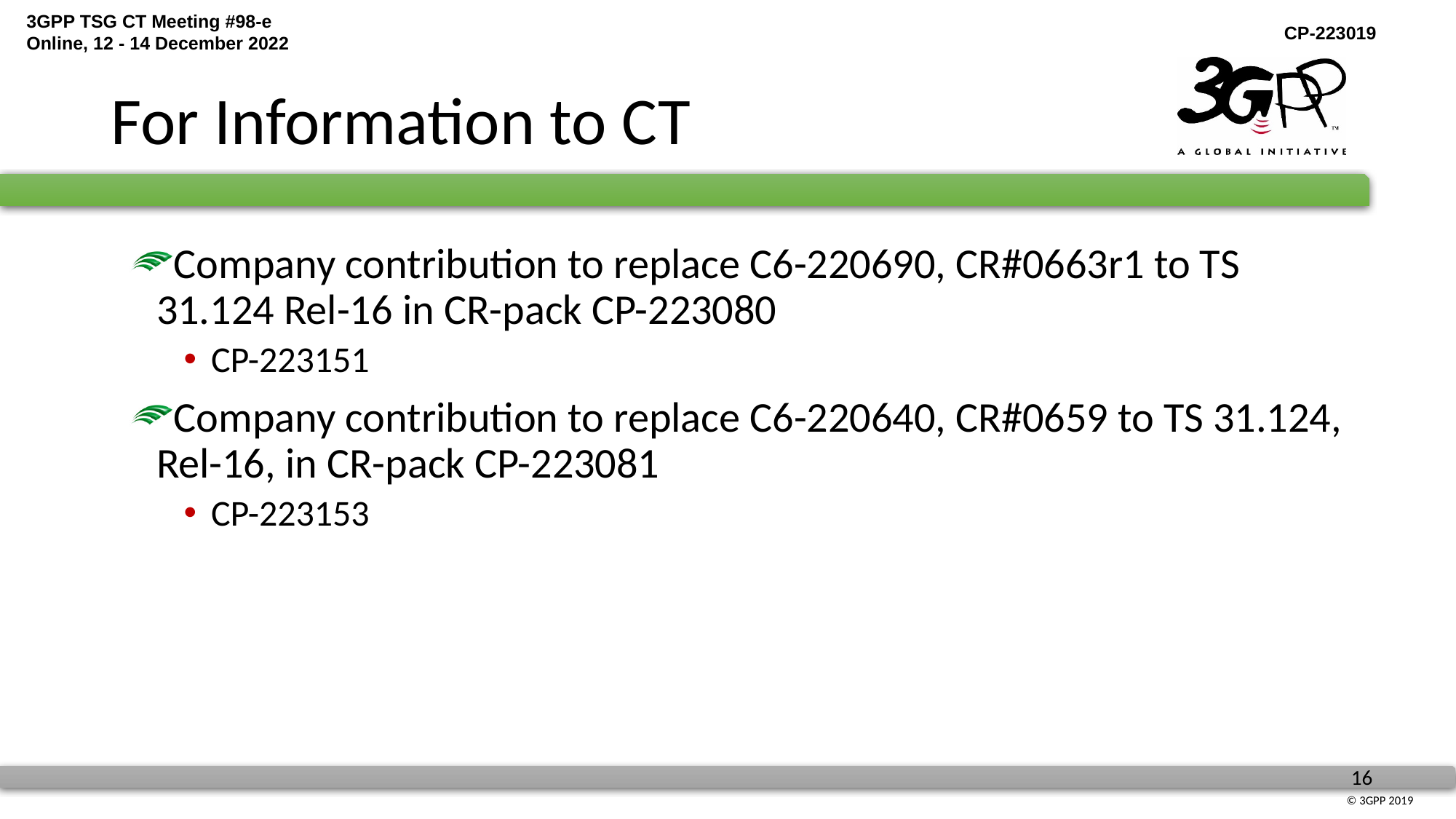

# For Information to CT

Company contribution to replace C6-220690, CR#0663r1 to TS 31.124 Rel-16 in CR-pack CP-223080
CP-223151
Company contribution to replace C6-220640, CR#0659 to TS 31.124, Rel-16, in CR-pack CP-223081
CP-223153